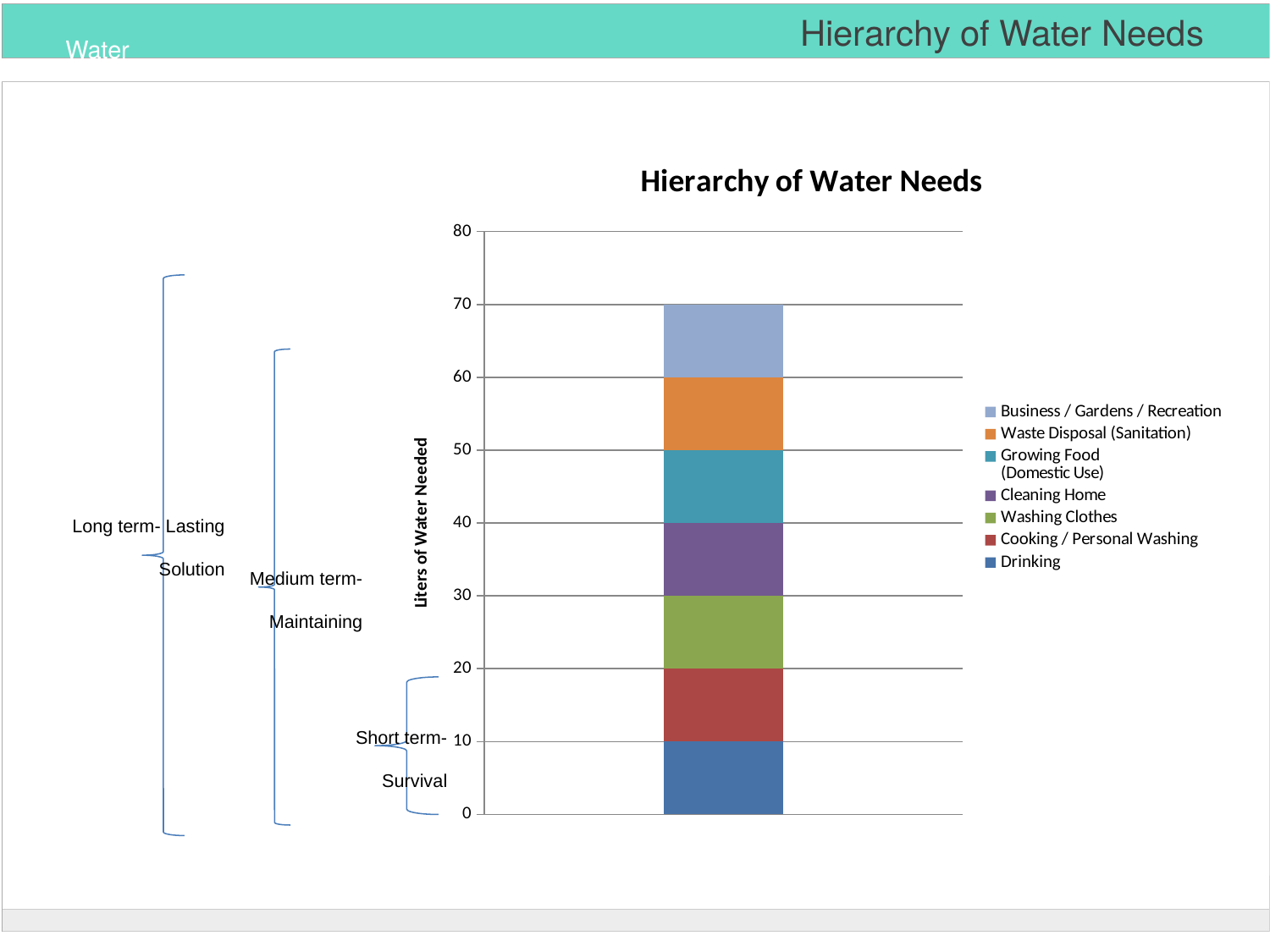

# Hierarchy of Water Needs

### Chart: Hierarchy of Water Needs

| Category | Drinking | Cooking / Personal Washing | Washing Clothes | Cleaning Home | Growing Food                             (Domestic Use) | Waste Disposal (Sanitation) | Business / Gardens / Recreation |
|---|---|---|---|---|---|---|---|

Long term- Lasting Solution
Medium term-Maintaining

Short term-Survival